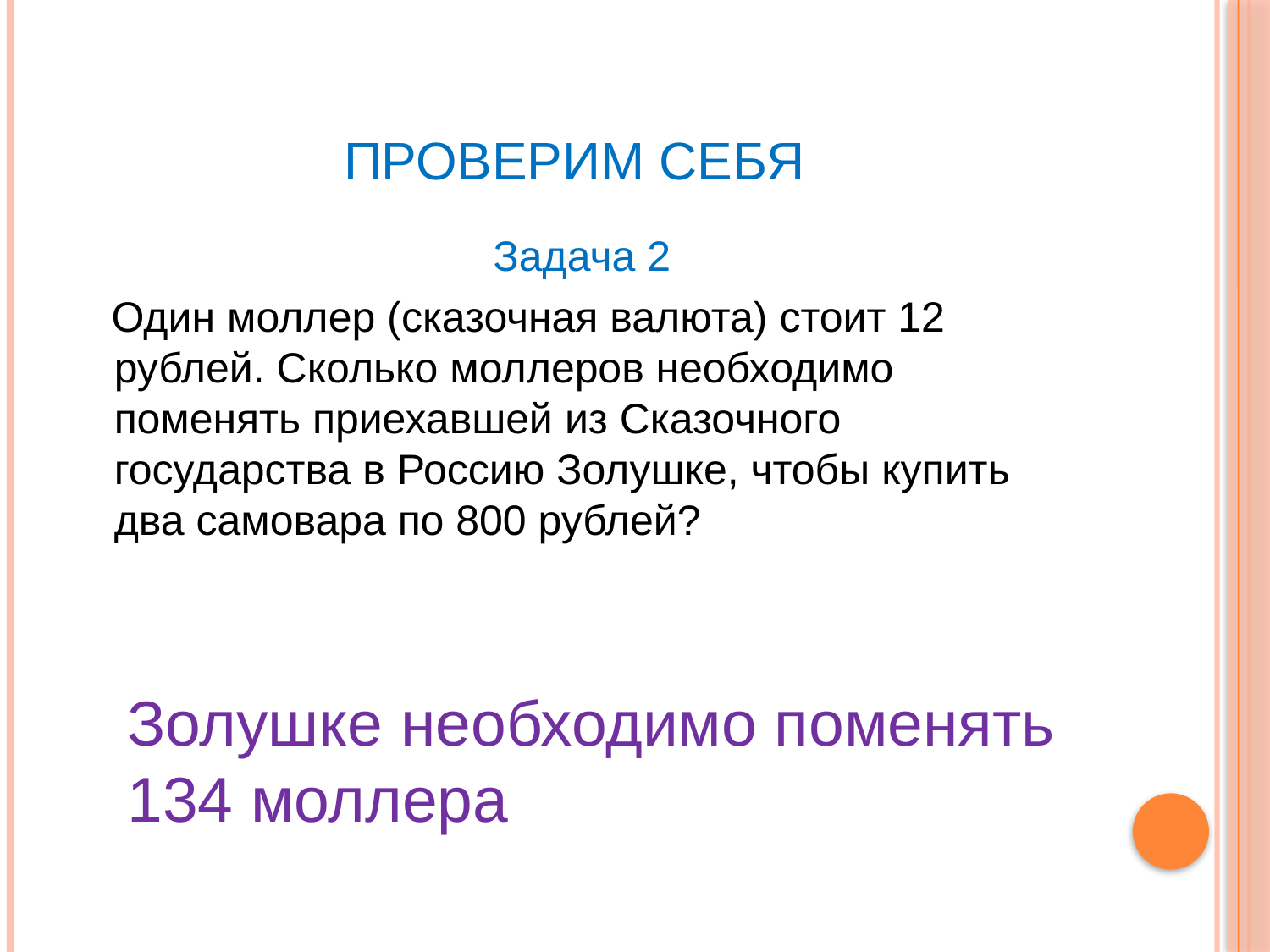

# Проверим себя
Задача 2
   Один моллер (сказочная валюта) стоит 12 рублей. Сколько моллеров необходимо поменять приехавшей из Сказочного государства в Россию Золушке, чтобы купить два самовара по 800 рублей?
Золушке необходимо поменять 134 моллера